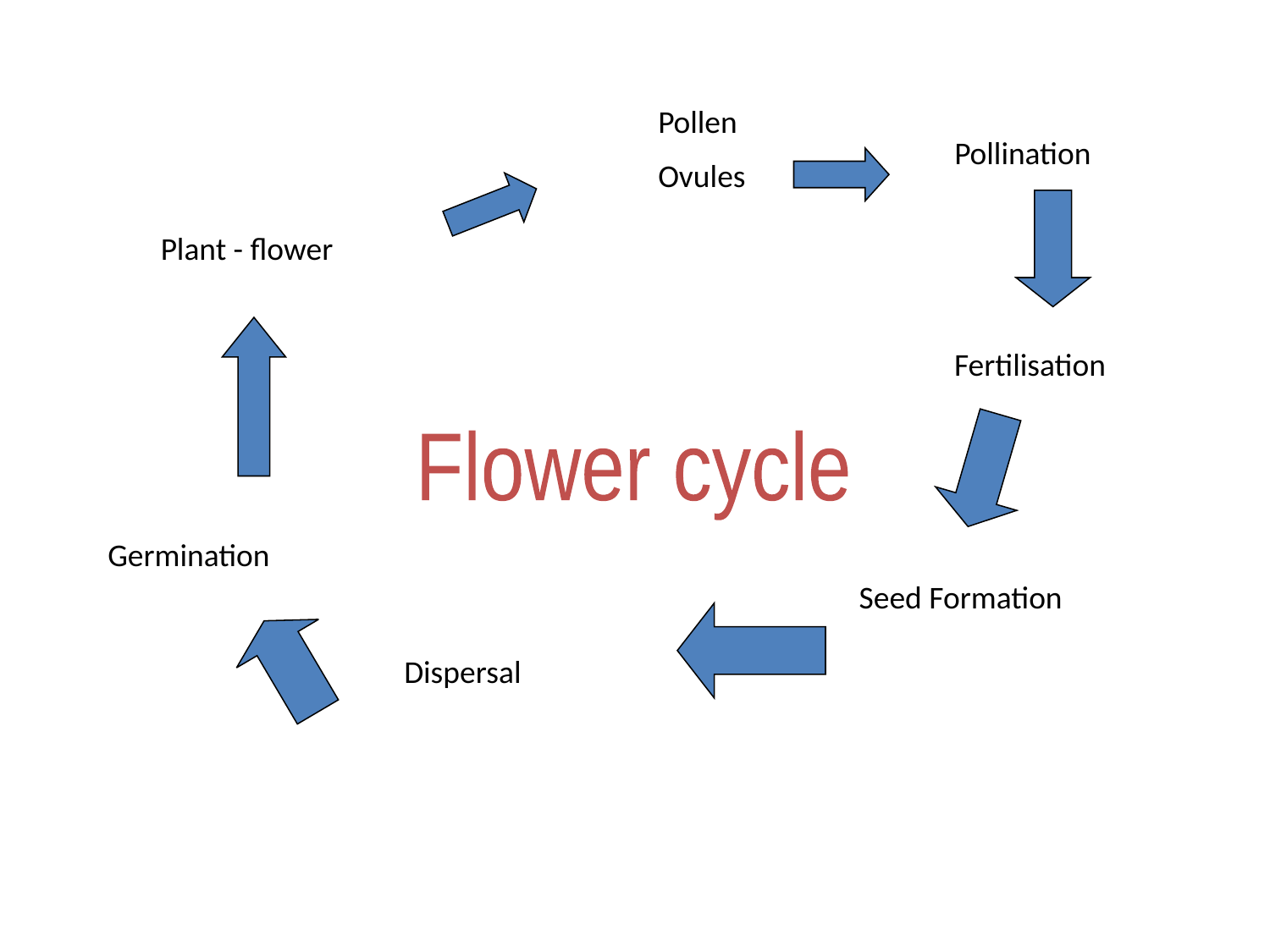

Pollen
Ovules
Pollination

Plant - flower

Fertilisation

Flower cycle
Germination
Seed Formation

Dispersal